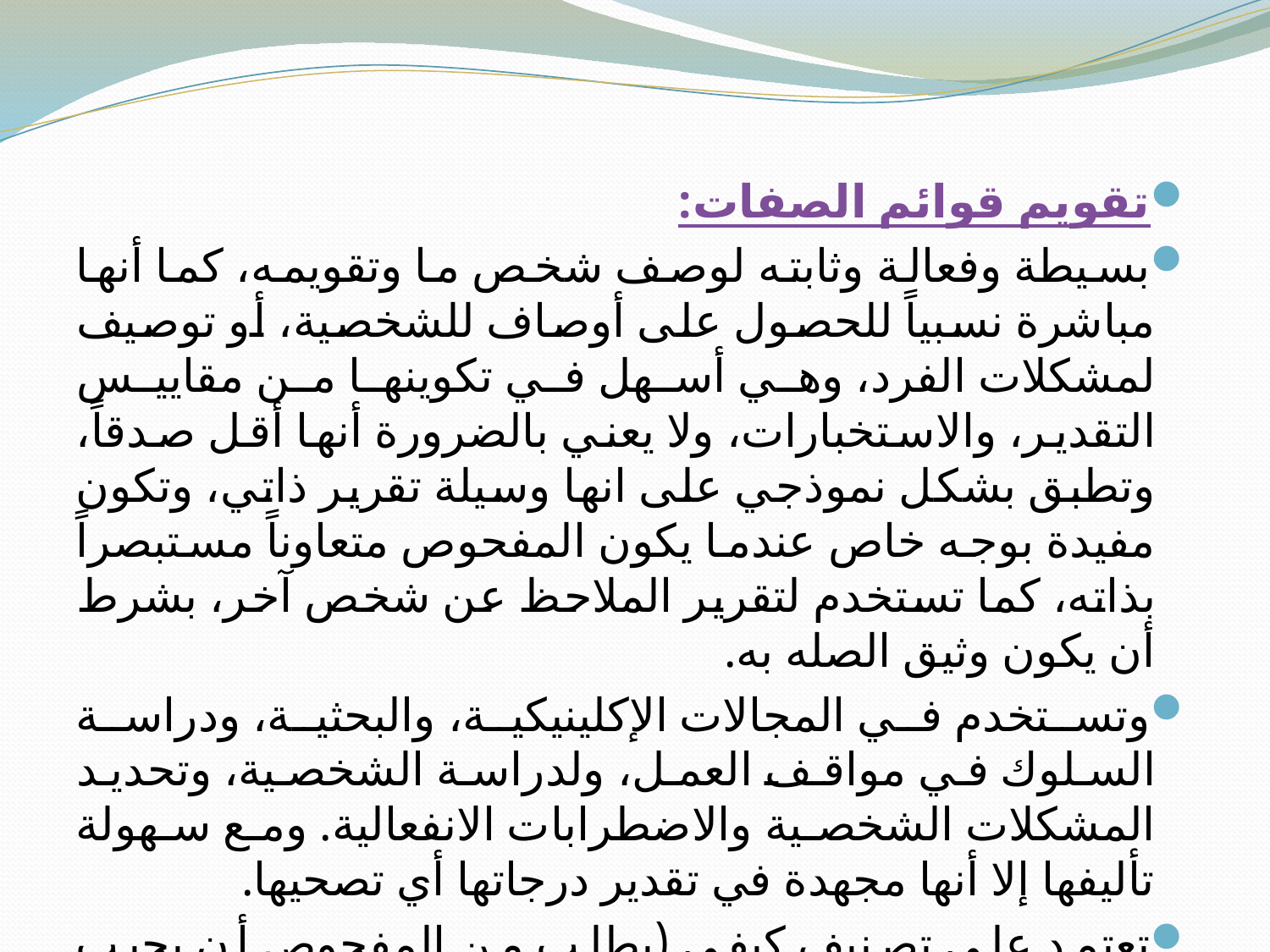

تقويم قوائم الصفات:
بسيطة وفعالة وثابته لوصف شخص ما وتقويمه، كما أنها مباشرة نسبياً للحصول على أوصاف للشخصية، أو توصيف لمشكلات الفرد، وهي أسهل في تكوينها من مقاييس التقدير، والاستخبارات، ولا يعني بالضرورة أنها أقل صدقاً، وتطبق بشكل نموذجي على انها وسيلة تقرير ذاتي، وتكون مفيدة بوجه خاص عندما يكون المفحوص متعاوناً مستبصراً بذاته، كما تستخدم لتقرير الملاحظ عن شخص آخر، بشرط أن يكون وثيق الصله به.
وتستخدم في المجالات الإكلينيكية، والبحثية، ودراسة السلوك في مواقف العمل، ولدراسة الشخصية، وتحديد المشكلات الشخصية والاضطرابات الانفعالية. ومع سهولة تأليفها إلا أنها مجهدة في تقدير درجاتها أي تصحيها.
تعتمد على تصنيف كيفي (يطلب من المفحوص أن يجيب إما أن الصفة تميزه أو لا تميزه)